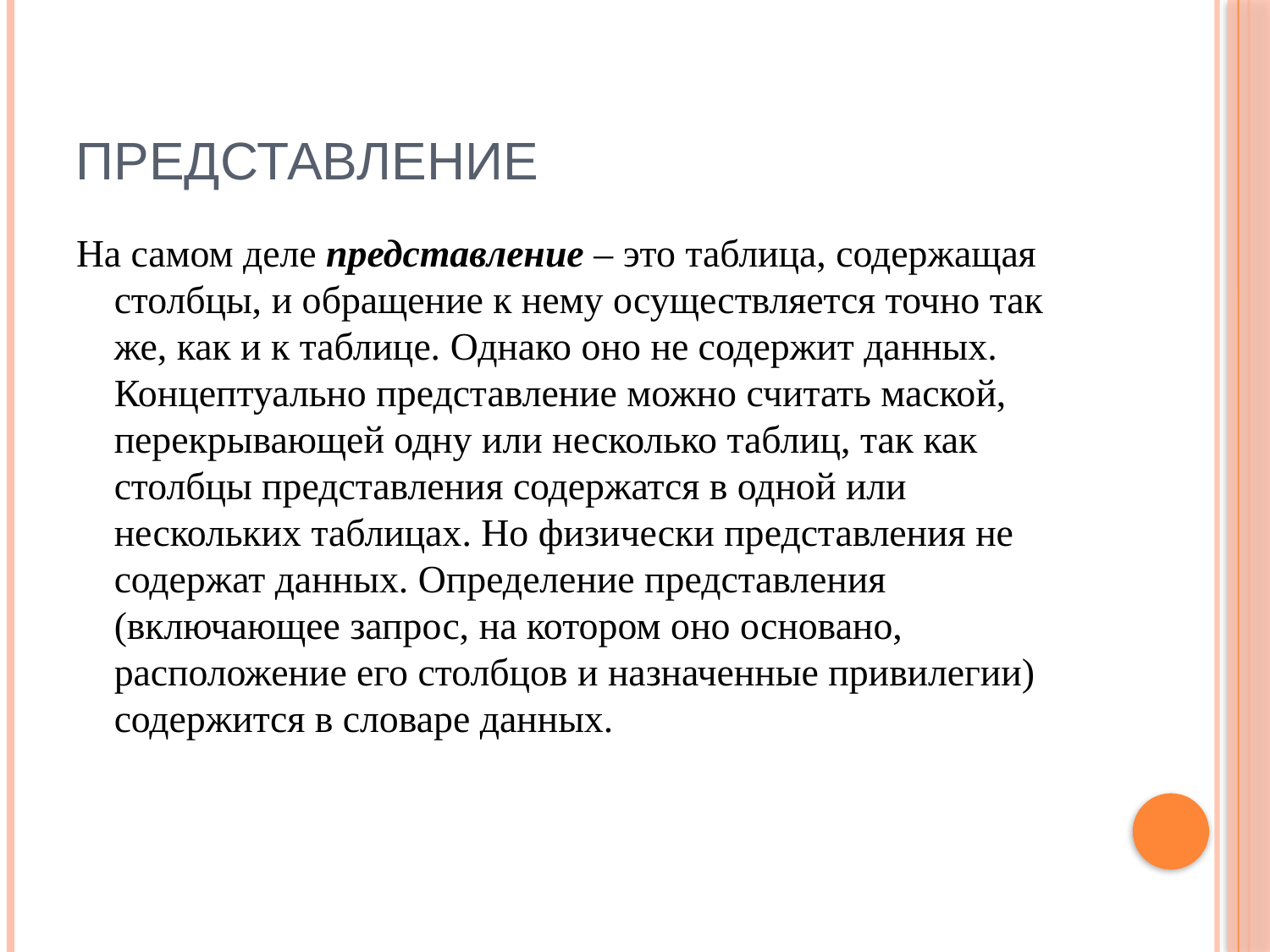

# Представление
На самом деле представление – это таблица, содержащая столбцы, и обращение к нему осуществляется точно так же, как и к таблице. Однако оно не содержит данных. Концептуально представление можно считать маской, перекрывающей одну или несколько таблиц, так как столбцы представления содержатся в одной или нескольких таблицах. Но физически представления не содержат данных. Определение представления (включающее запрос, на котором оно основано, расположение его столбцов и назначенные привилегии) содержится в словаре данных.